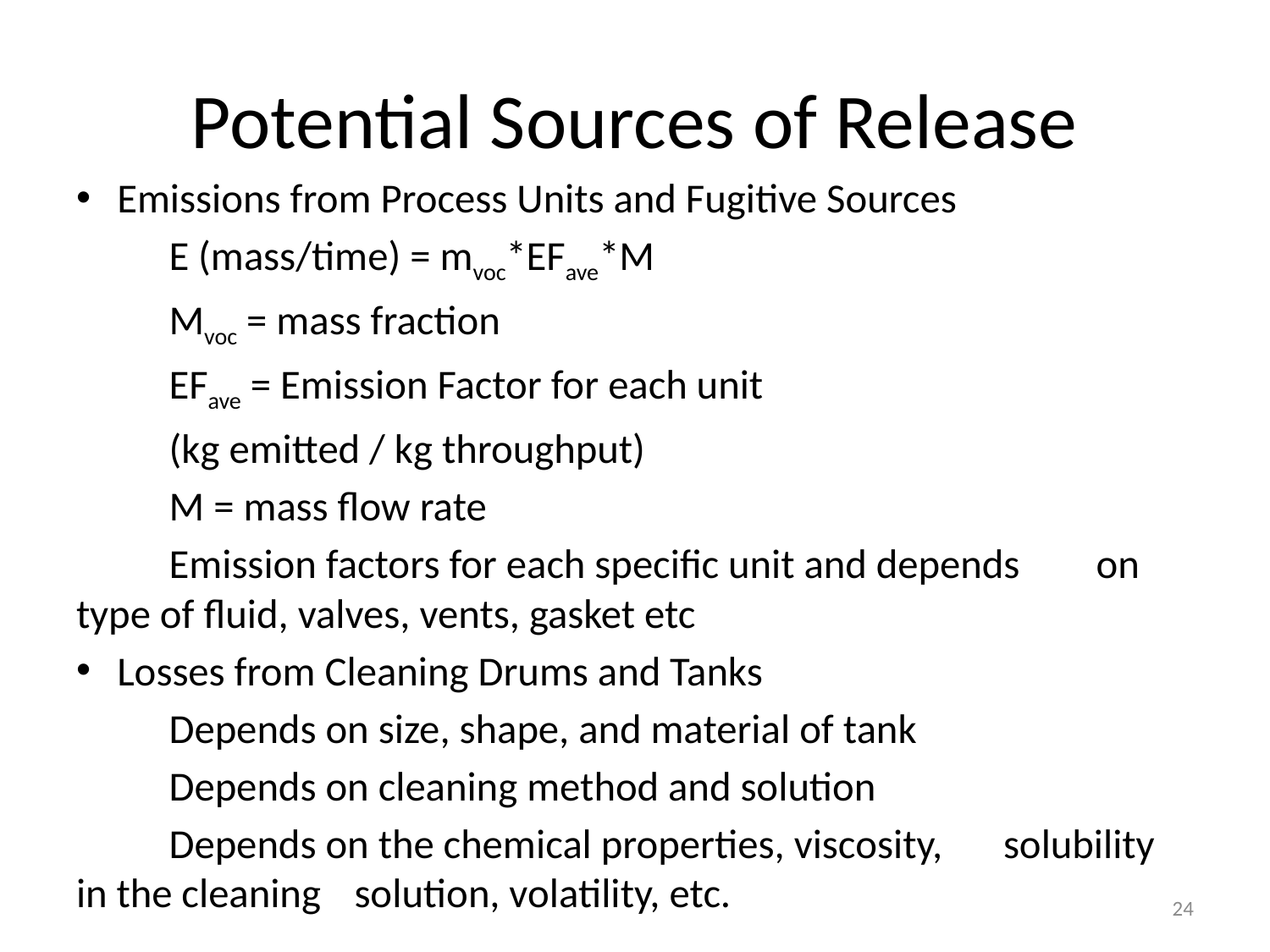

# Potential Sources of Release
Emissions from Process Units and Fugitive Sources
	E (mass/time) = mvoc*EFave*M
	Mvoc = mass fraction
	EFave = Emission Factor for each unit
		(kg emitted / kg throughput)
	M = mass flow rate
	Emission factors for each specific unit and depends 	on type of fluid, valves, vents, gasket etc
Losses from Cleaning Drums and Tanks
	Depends on size, shape, and material of tank
	Depends on cleaning method and solution
	Depends on the chemical properties, viscosity, 	solubility in the cleaning 	solution, volatility, etc.
24